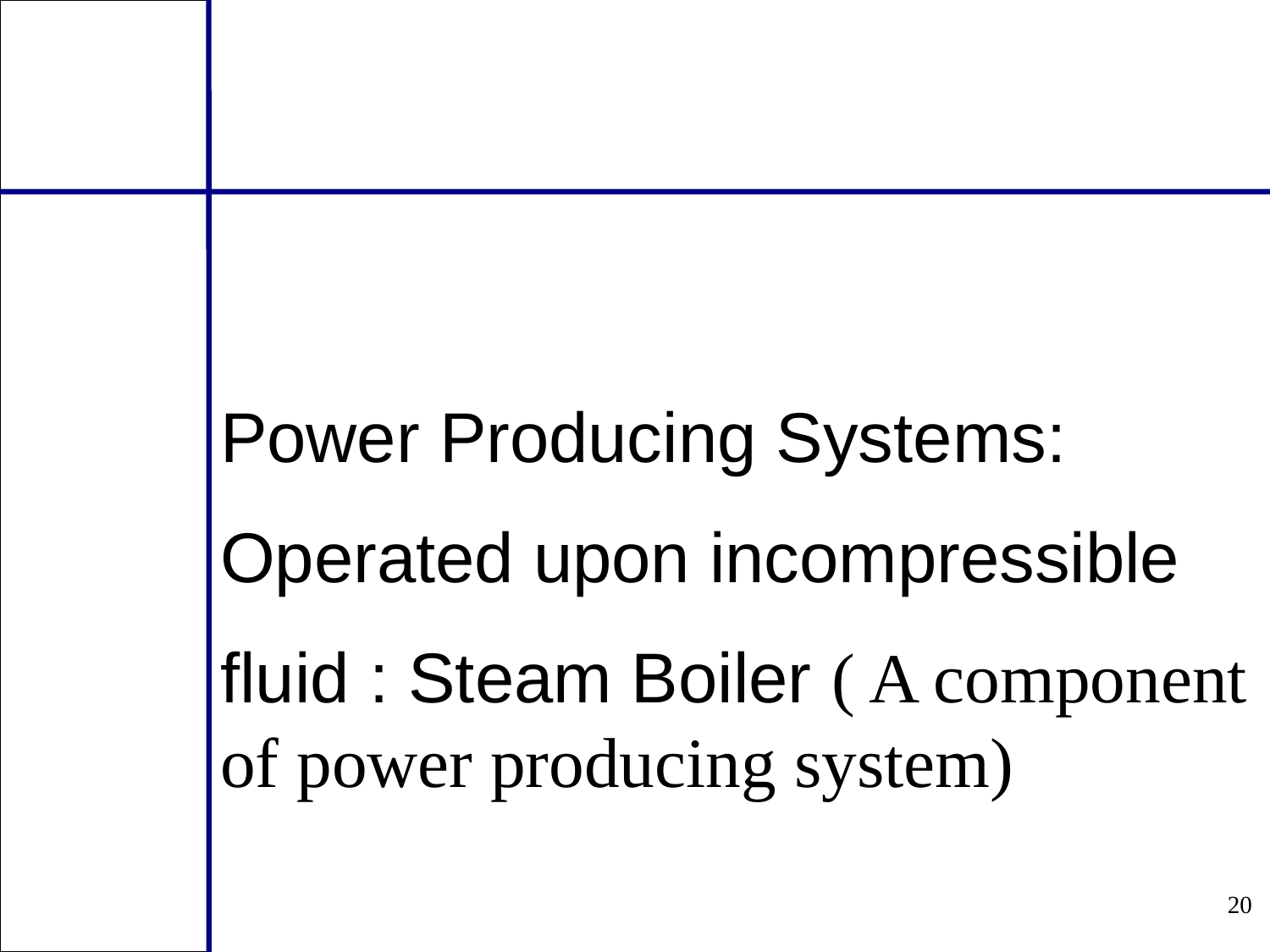

Power Producing Systems:
Operated upon incompressible
fluid : Steam Boiler ( A component of power producing system)
20